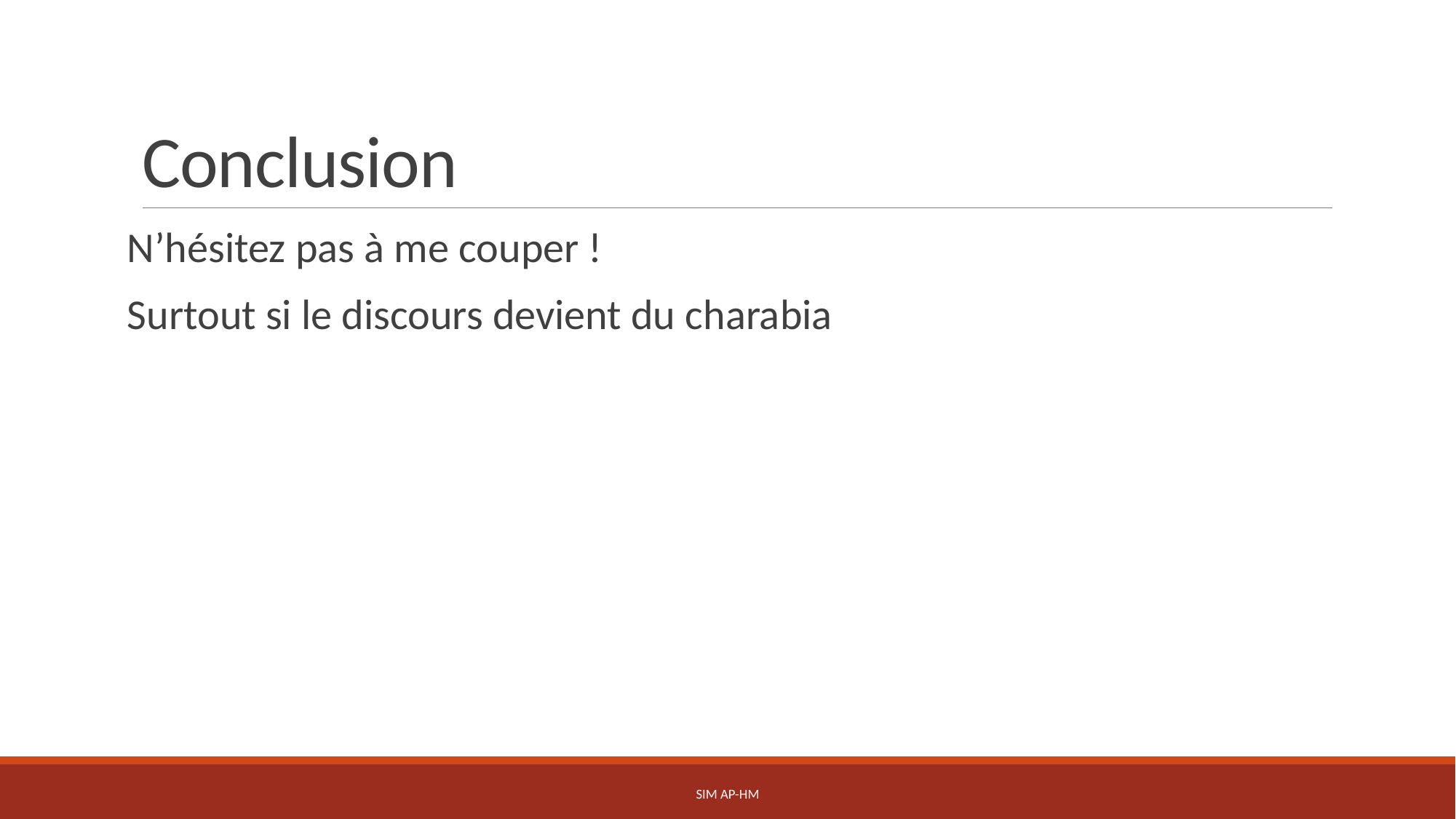

# Conclusion
N’hésitez pas à me couper !
Surtout si le discours devient du charabia

SIM AP-HM